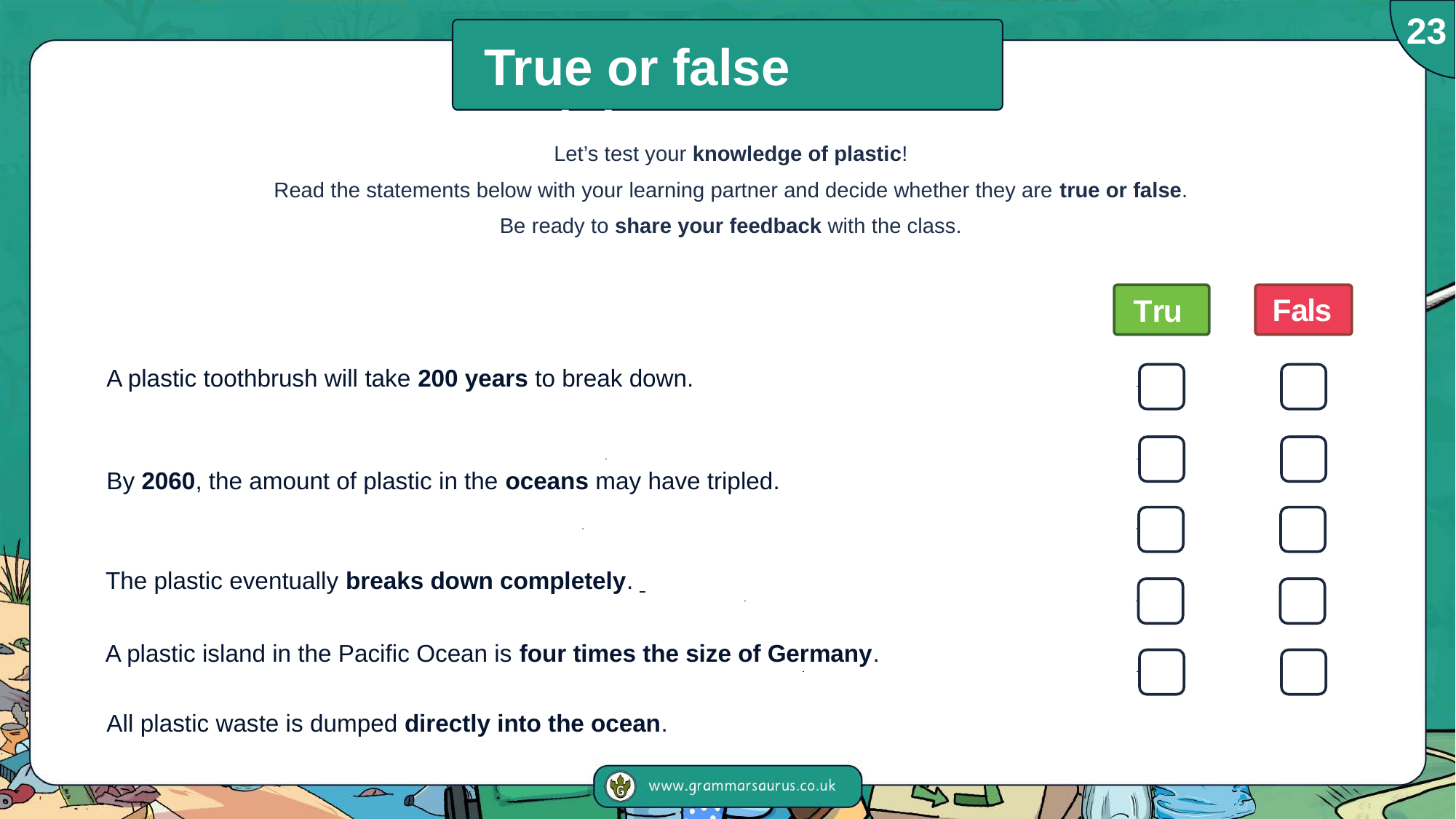

23

# True or false activity
Let’s test your knowledge of plastic!
Read the statements below with your learning partner and decide whether they are true or false.
Be ready to share your feedback with the class.

False
True
A plastic toothbrush will take 200 years to break down.

By 2060, the amount of plastic in the oceans may have tripled.

The plastic eventually breaks down completely.

A plastic island in the Pacific Ocean is four times the size of Germany.

All plastic waste is dumped directly into the ocean.